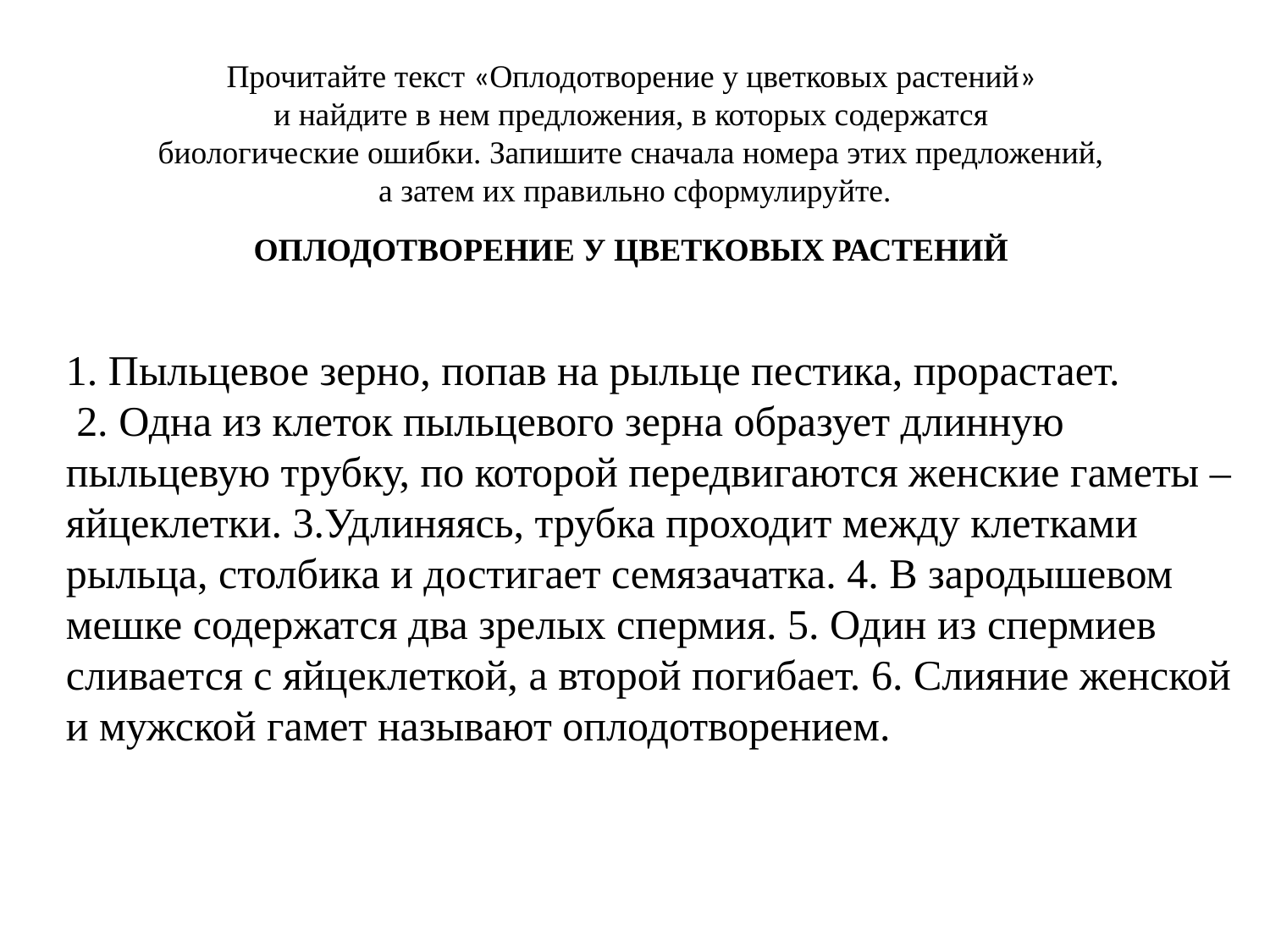

Прочитайте текст «Оплодотворение у цветковых растений»
и найдите в нем предложения, в которых содержатся
биологические ошибки. Запишите сначала номера этих предложений,
а затем их правильно сформулируйте.

ОПЛОДОТВОРЕНИЕ У ЦВЕТКОВЫХ РАСТЕНИЙ

1. Пыльцевое зерно, попав на рыльце пестика, прорастает.
 2. Одна из клеток пыльцевого зерна образует длинную
пыльцевую трубку, по которой передвигаются женские гаметы –
яйцеклетки. 3.Удлиняясь, трубка проходит между клетками
рыльца, столбика и достигает семязачатка. 4. В зародышевом
мешке содержатся два зрелых спермия. 5. Один из спермиев
сливается с яйцеклеткой, а второй погибает. 6. Слияние женской
и мужской гамет называют оплодотворением.